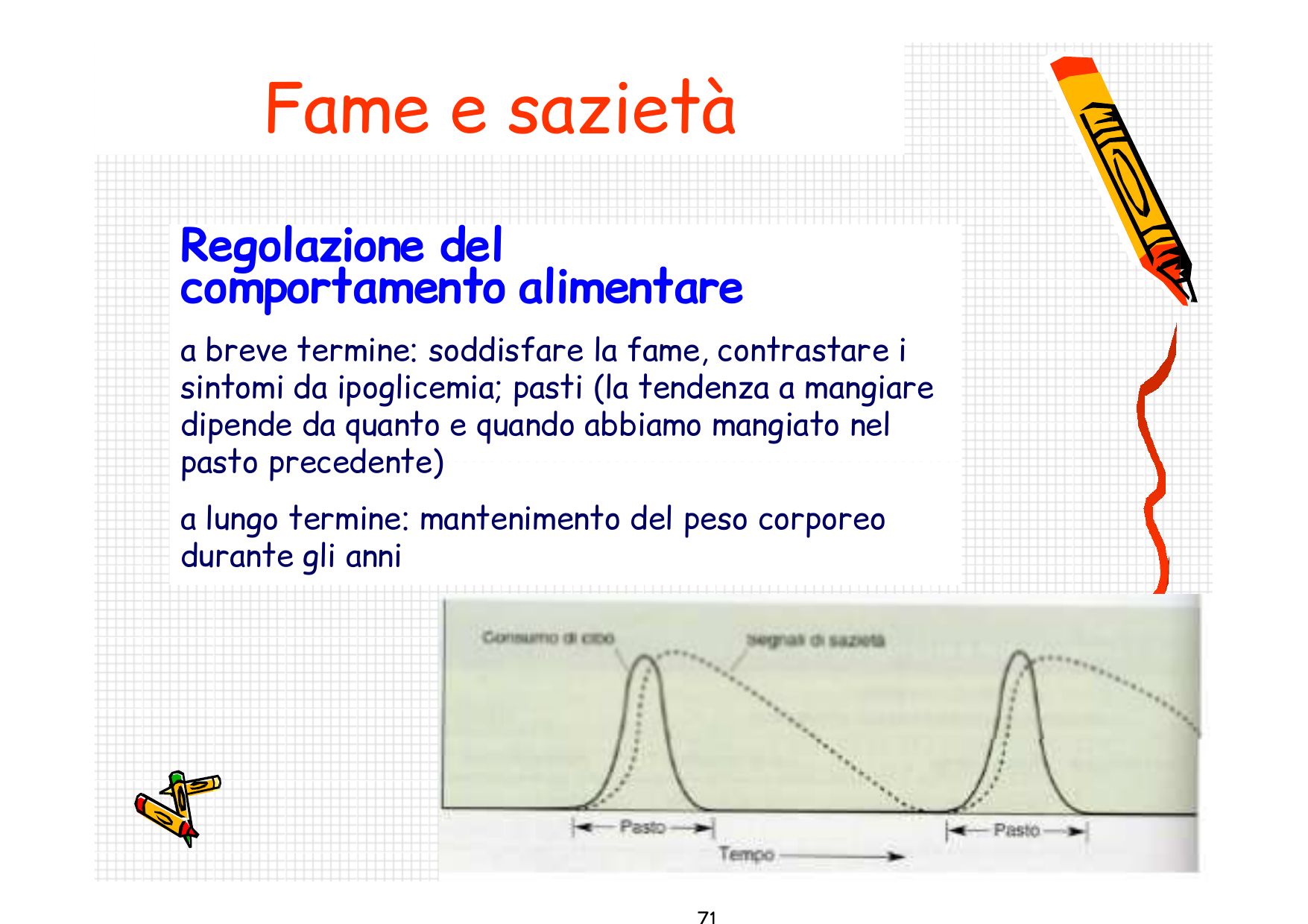

# Fame e sazietà

Provincia Milano 1

Regolazione	del	comportamento alimentare
a breve termine: soddisfare la fame, contrastare i sintomi da ipoglicemia; pasti (la tendenza a mangiare dipende da quanto e quando abbiamo mangiato nel pasto precedente)
a lungo termine: mantenimento del peso corporeo durante gli anni

prevenzione del rischio cardio-cerebro-vascolare 	71